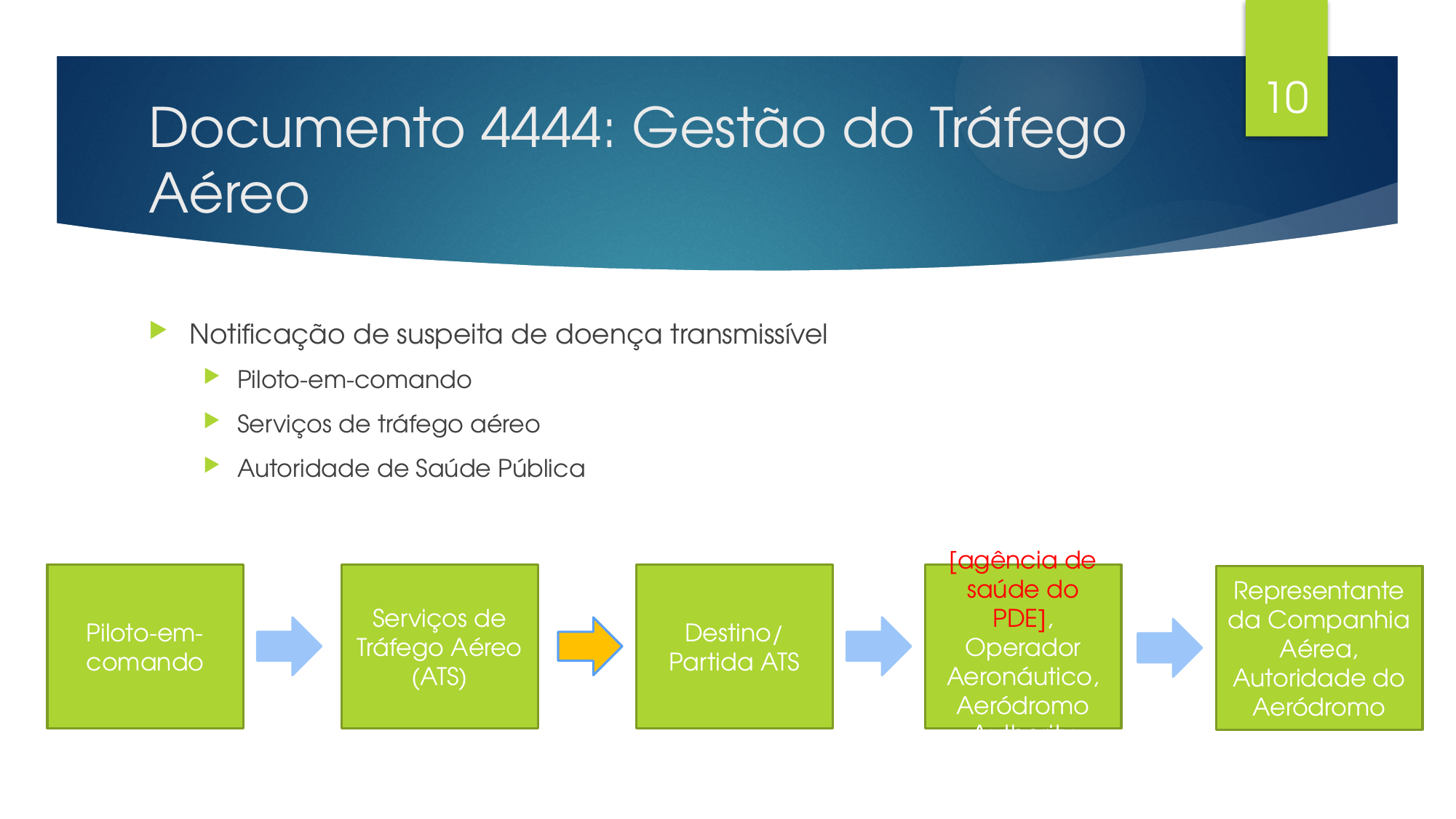

10
# Documento 4444: Gestão do Tráfego Aéreo
Notificação de suspeita de doença transmissível
Piloto-em-comando
Serviços de tráfego aéreo
Autoridade de Saúde Pública

Piloto-em-comando
Serviços de Tráfego Aéreo (ATS)
Destino/
Partida ATS
[agência de saúde do PDE],
Operador Aeronáutico,
Aeródromo Authority
Representante da Companhia Aérea, Autoridade do Aeródromo